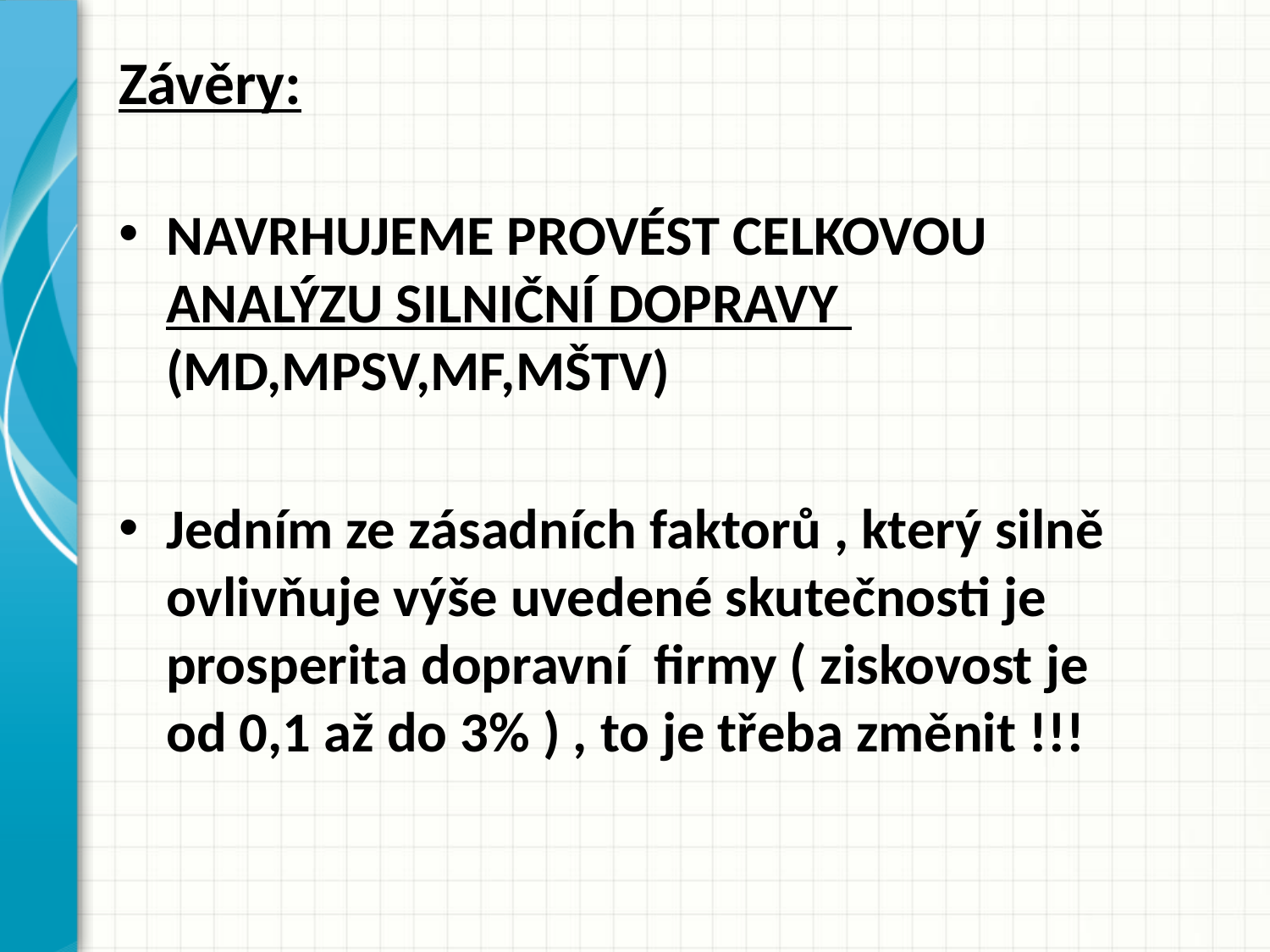

# Závěry:
NAVRHUJEME PROVÉST CELKOVOU ANALÝZU SILNIČNÍ DOPRAVY
(MD,MPSV,MF,MŠTV)

Jedním ze zásadních faktorů , který silně ovlivňuje výše uvedené skutečnosti je prosperita dopravní  firmy ( ziskovost je
od 0,1 až do 3% ) , to je třeba změnit !!!